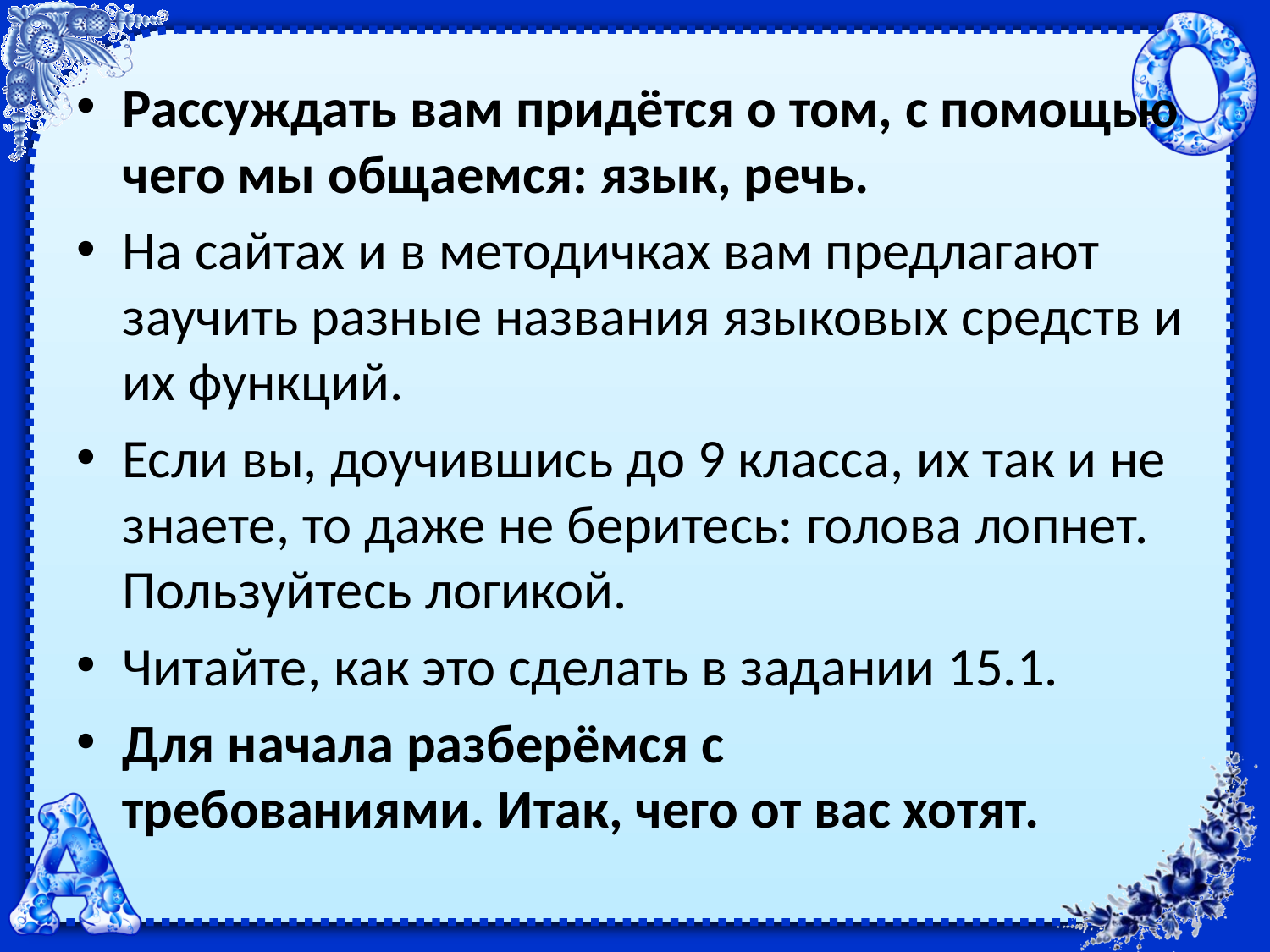

Рассуждать вам придётся о том, с помощью чего мы общаемся: язык, речь.
На сайтах и в методичках вам предлагают заучить разные названия языковых средств и их функций.
Если вы, доучившись до 9 класса, их так и не знаете, то даже не беритесь: голова лопнет. Пользуйтесь логикой.
Читайте, как это сделать в задании 15.1.
Для начала разберёмся с требованиями. Итак, чего от вас хотят.